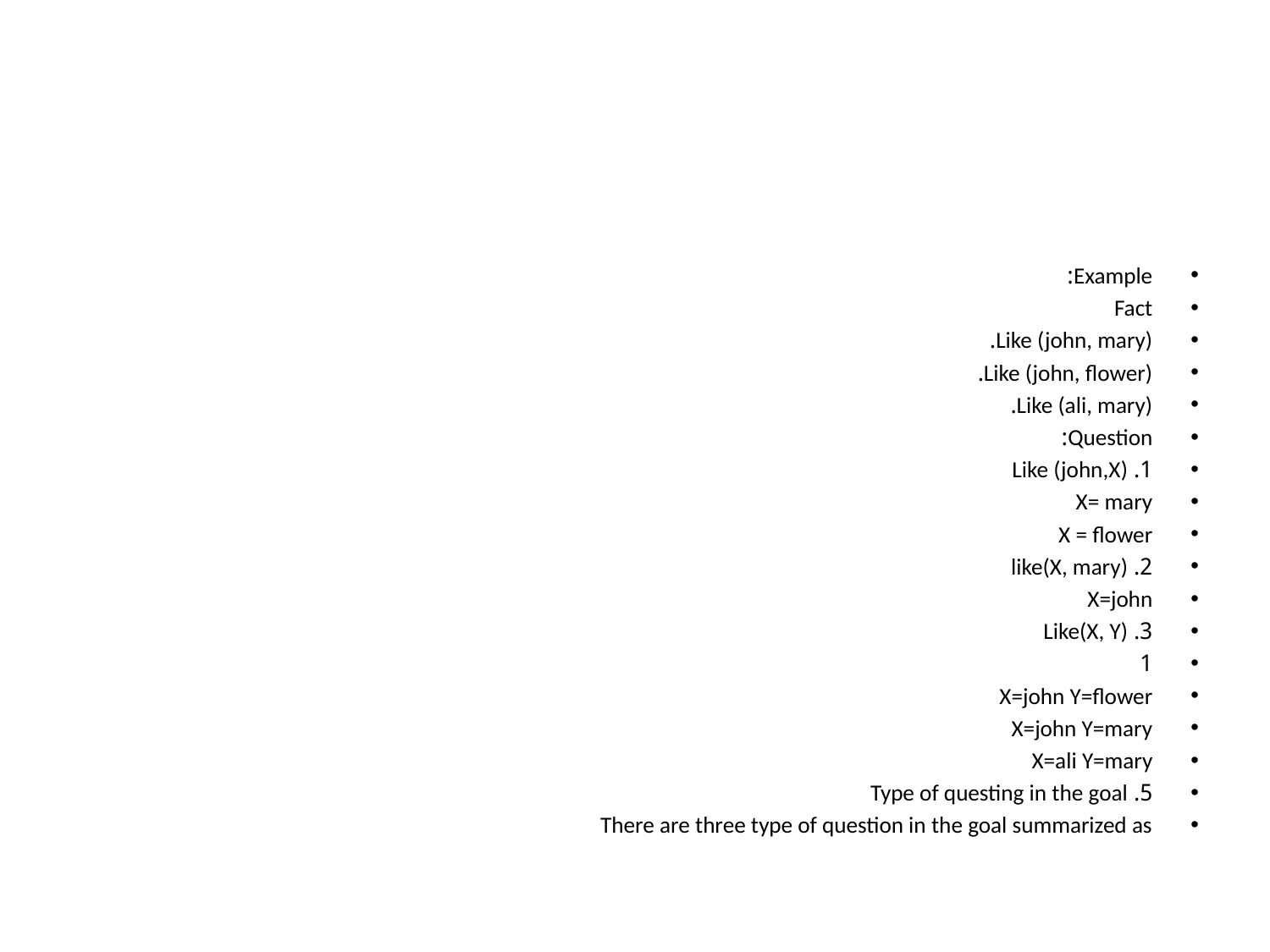

#

Example:
Fact
Like (john, mary).
Like (john, flower).
Like (ali, mary).
Question:
1. Like (john,X)
X= mary
X = flower
2. like(X, mary)
X=john
3. Like(X, Y)
1
X=john Y=flower
X=john Y=mary
X=ali Y=mary
5. Type of questing in the goal
There are three type of question in the goal summarized as